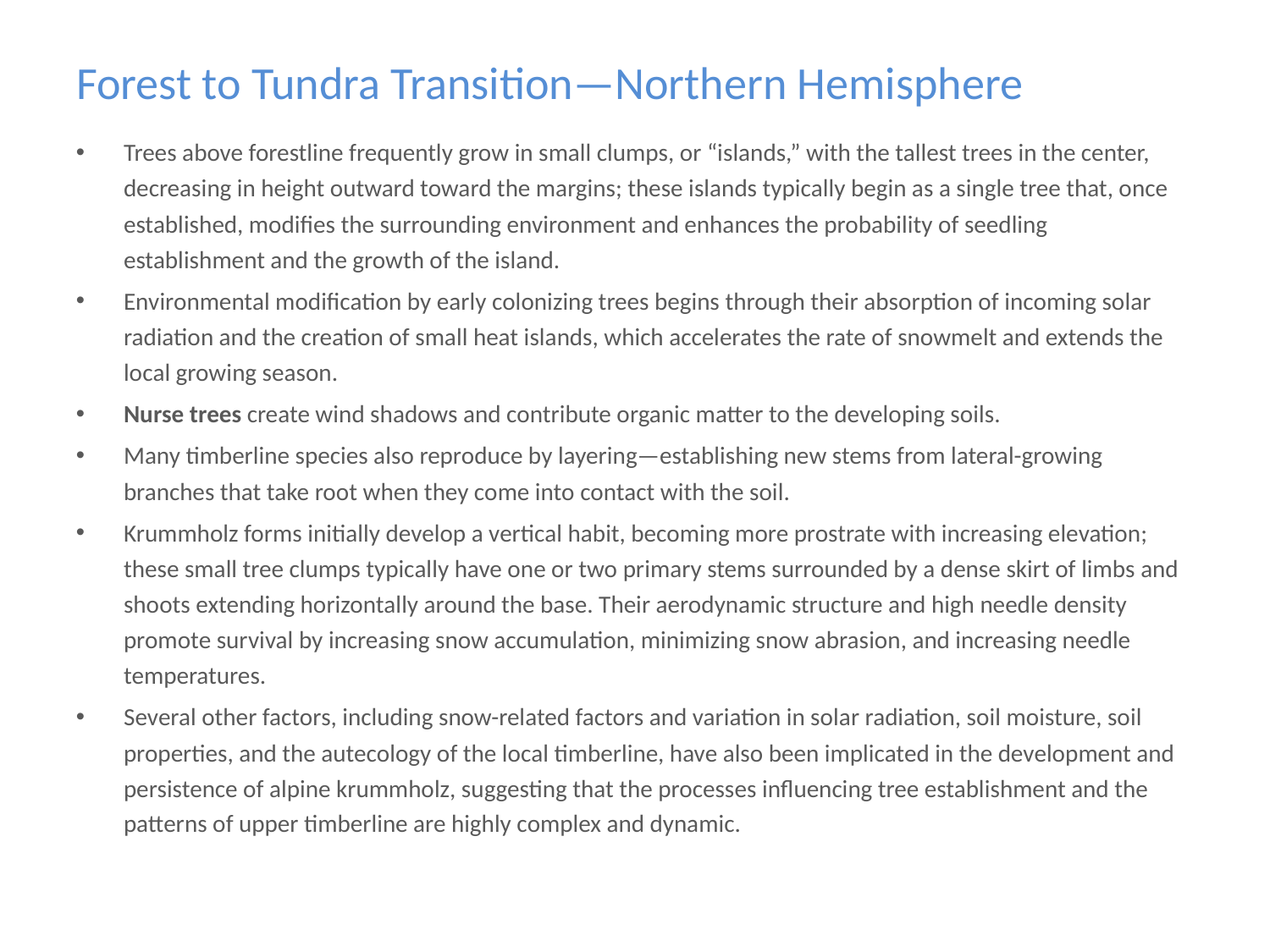

# Forest to Tundra Transition—Northern Hemisphere
Trees above forestline frequently grow in small clumps, or “islands,” with the tallest trees in the center, decreasing in height outward toward the margins; these islands typically begin as a single tree that, once established, modifies the surrounding environment and enhances the probability of seedling establishment and the growth of the island.
Environmental modification by early colonizing trees begins through their absorption of incoming solar radiation and the creation of small heat islands, which accelerates the rate of snowmelt and extends the local growing season.
Nurse trees create wind shadows and contribute organic matter to the developing soils.
Many timberline species also reproduce by layering—establishing new stems from lateral-growing branches that take root when they come into contact with the soil.
Krummholz forms initially develop a vertical habit, becoming more prostrate with increasing elevation; these small tree clumps typically have one or two primary stems surrounded by a dense skirt of limbs and shoots extending horizontally around the base. Their aerodynamic structure and high needle density promote survival by increasing snow accumulation, minimizing snow abrasion, and increasing needle temperatures.
Several other factors, including snow-related factors and variation in solar radiation, soil moisture, soil properties, and the autecology of the local timberline, have also been implicated in the development and persistence of alpine krummholz, suggesting that the processes influencing tree establishment and the patterns of upper timberline are highly complex and dynamic.